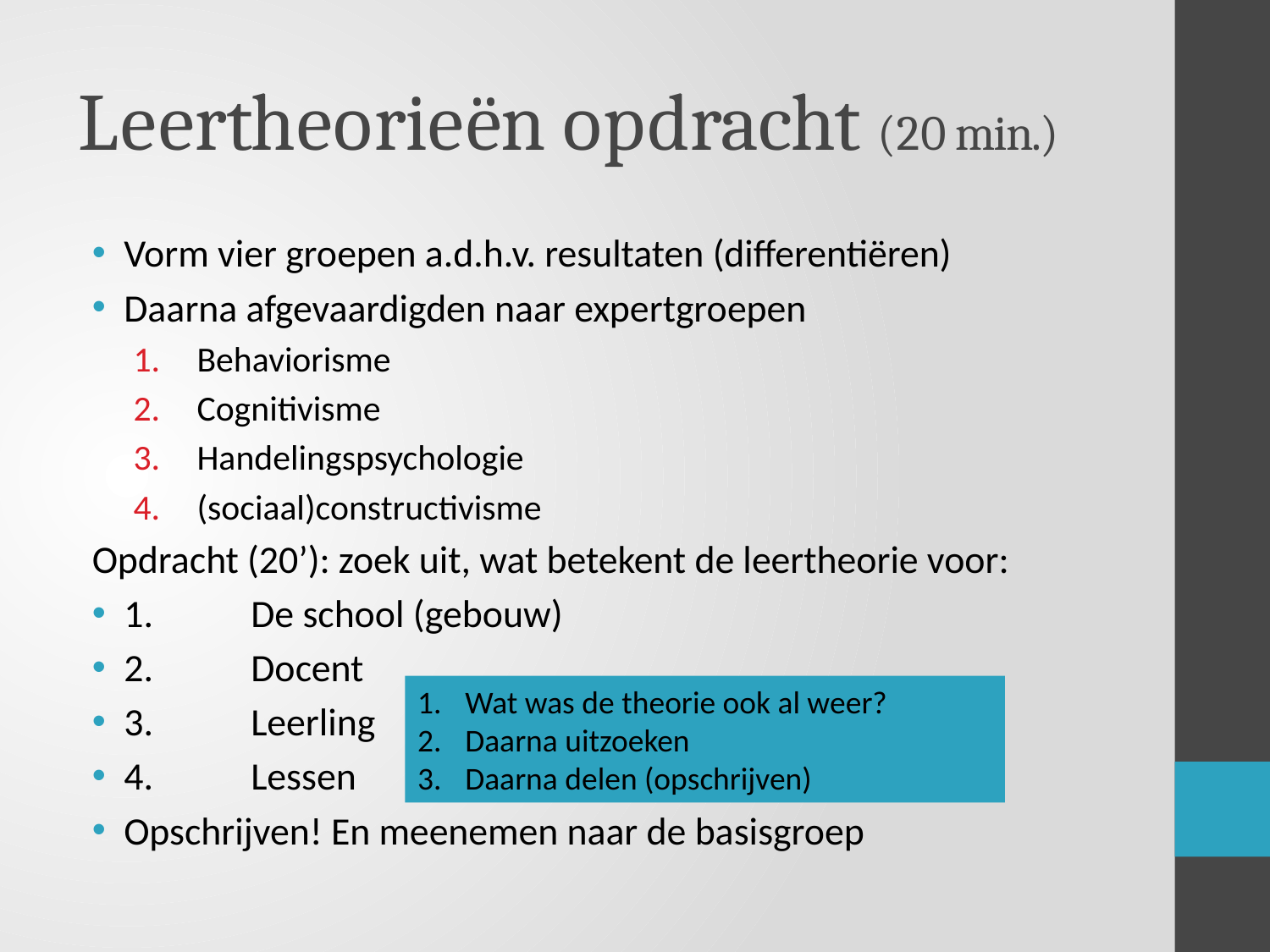

# Leertheorieën opdracht (20 min.)
Vorm vier groepen a.d.h.v. resultaten (differentiëren)
Daarna afgevaardigden naar expertgroepen
Behaviorisme
Cognitivisme
Handelingspsychologie
(sociaal)constructivisme
Opdracht (20’): zoek uit, wat betekent de leertheorie voor:
1.	De school (gebouw)
2.	Docent
3.	Leerling
4.	Lessen
Opschrijven! En meenemen naar de basisgroep

Wat was de theorie ook al weer?
Daarna uitzoeken
Daarna delen (opschrijven)